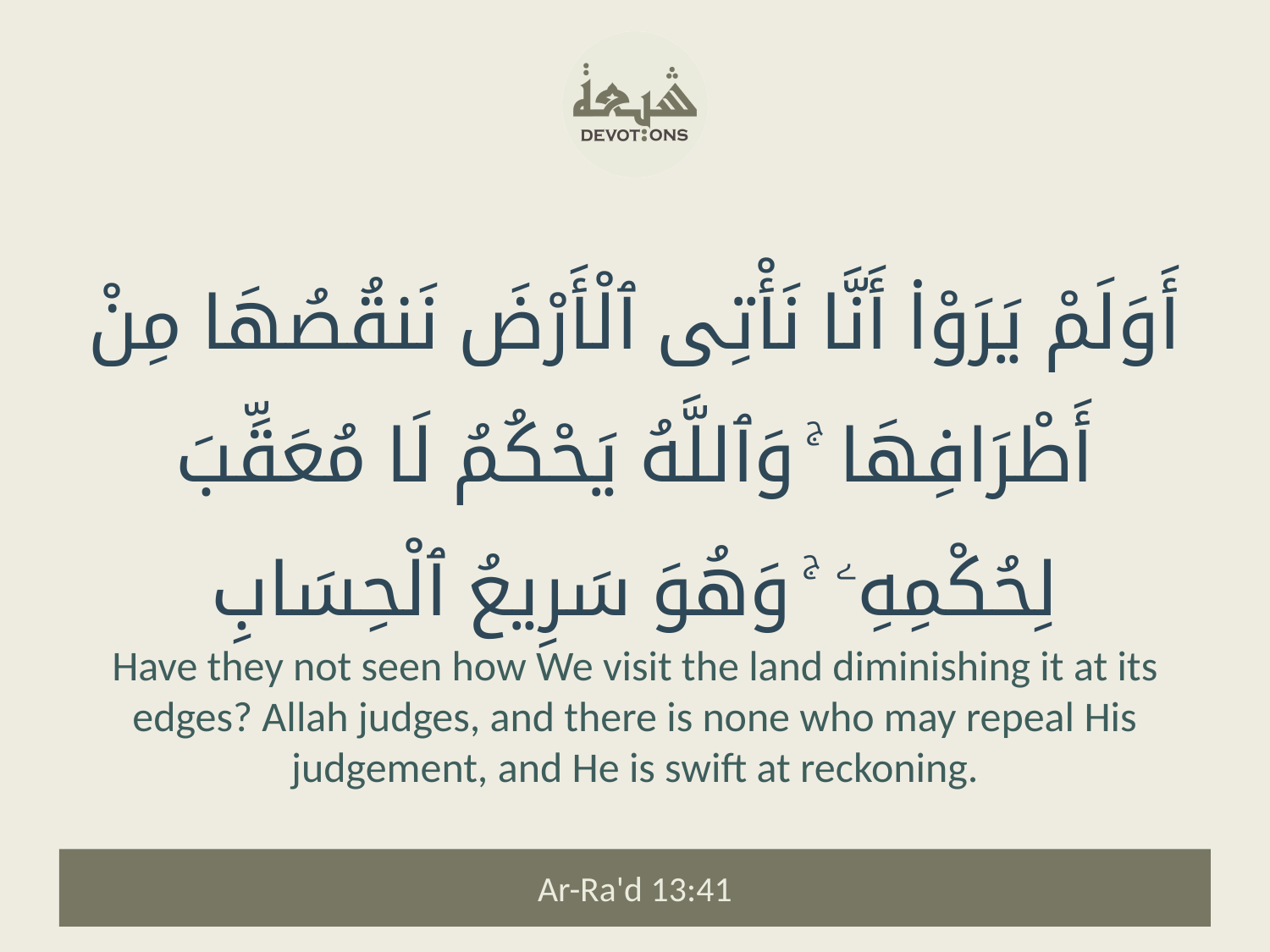

أَوَلَمْ يَرَوْا۟ أَنَّا نَأْتِى ٱلْأَرْضَ نَنقُصُهَا مِنْ أَطْرَافِهَا ۚ وَٱللَّهُ يَحْكُمُ لَا مُعَقِّبَ لِحُكْمِهِۦ ۚ وَهُوَ سَرِيعُ ٱلْحِسَابِ
Have they not seen how We visit the land diminishing it at its edges? Allah judges, and there is none who may repeal His judgement, and He is swift at reckoning.
Ar-Ra'd 13:41